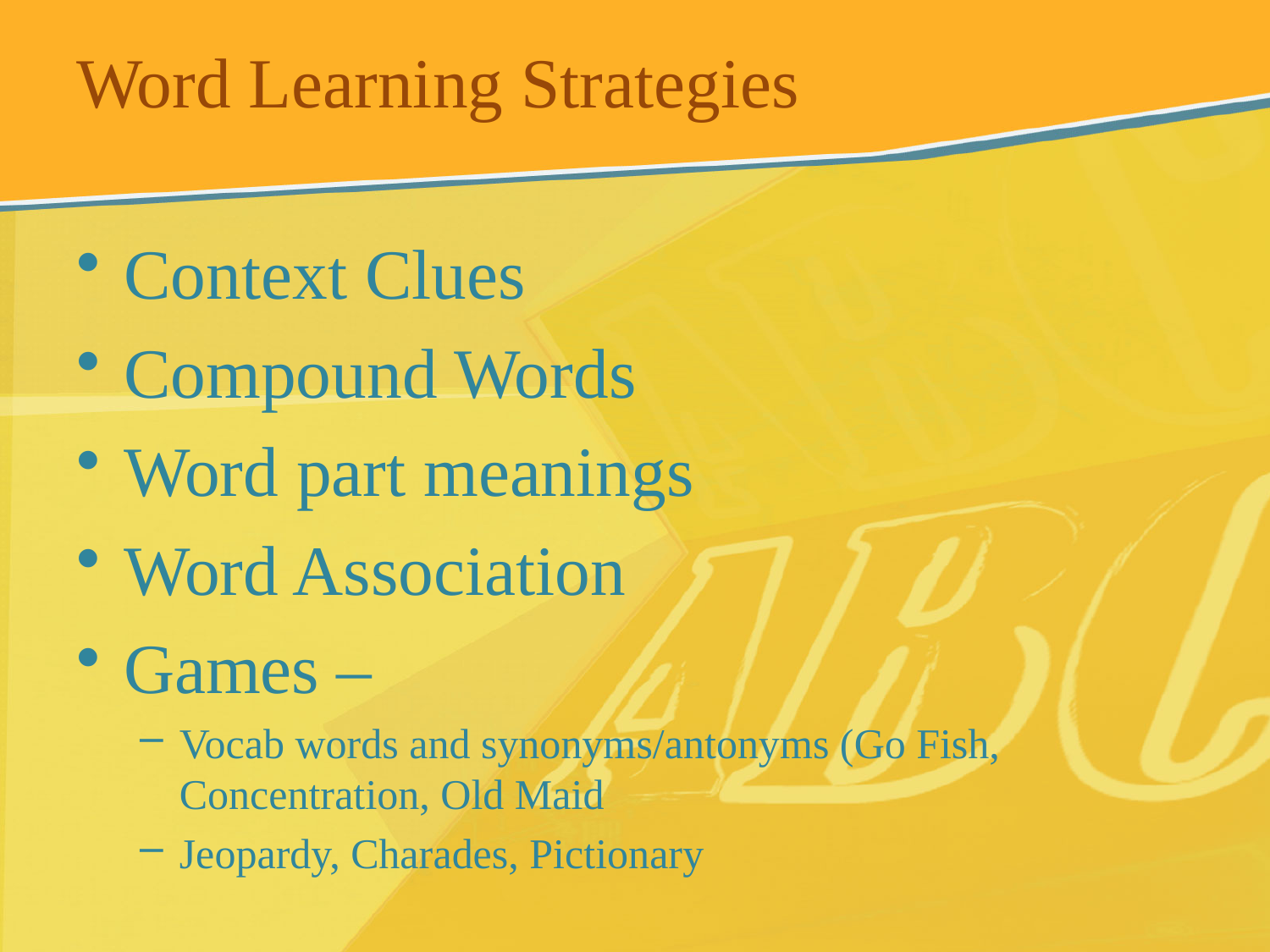

# Word Learning Strategies
Context Clues
Compound Words
Word part meanings
Word Association
Games –
Vocab words and synonyms/antonyms (Go Fish, Concentration, Old Maid
Jeopardy, Charades, Pictionary